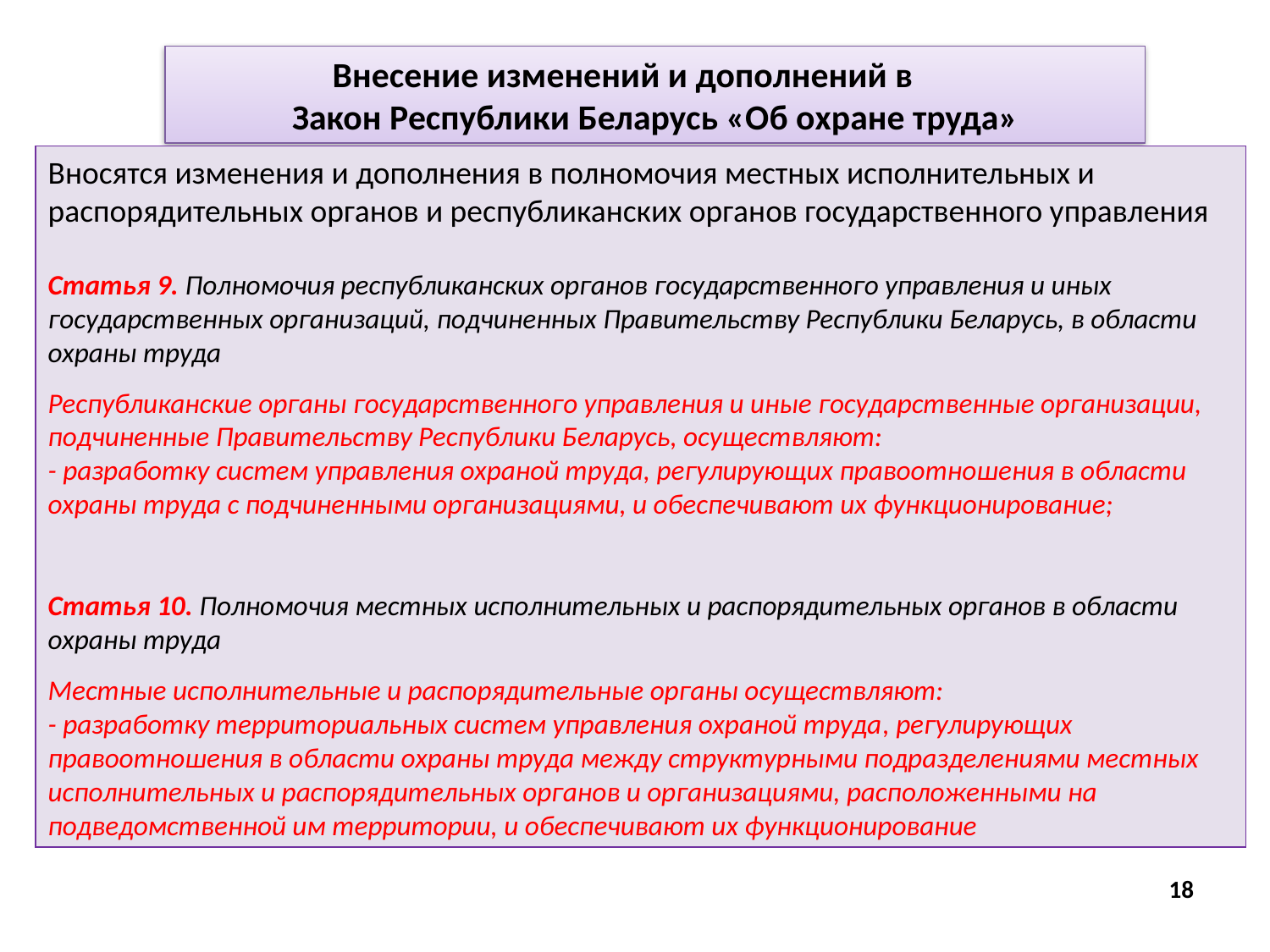

Внесение изменений и дополнений в
Закон Республики Беларусь «Об охране труда»
Вносятся изменения и дополнения в полномочия местных исполнительных и распорядительных органов и республиканских органов государственного управления

Статья 9. Полномочия республиканских органов государственного управления и иных государственных организаций, подчиненных Правительству Республики Беларусь, в области охраны труда

Республиканские органы государственного управления и иные государственные организации, подчиненные Правительству Республики Беларусь, осуществляют:
- разработку систем управления охраной труда, регулирующих правоотношения в области охраны труда с подчиненными организациями, и обеспечивают их функционирование;

Статья 10. Полномочия местных исполнительных и распорядительных органов в области охраны труда

Местные исполнительные и распорядительные органы осуществляют:
- разработку территориальных систем управления охраной труда, регулирующих правоотношения в области охраны труда между структурными подразделениями местных исполнительных и распорядительных органов и организациями, расположенными на подведомственной им территории, и обеспечивают их функционирование
18